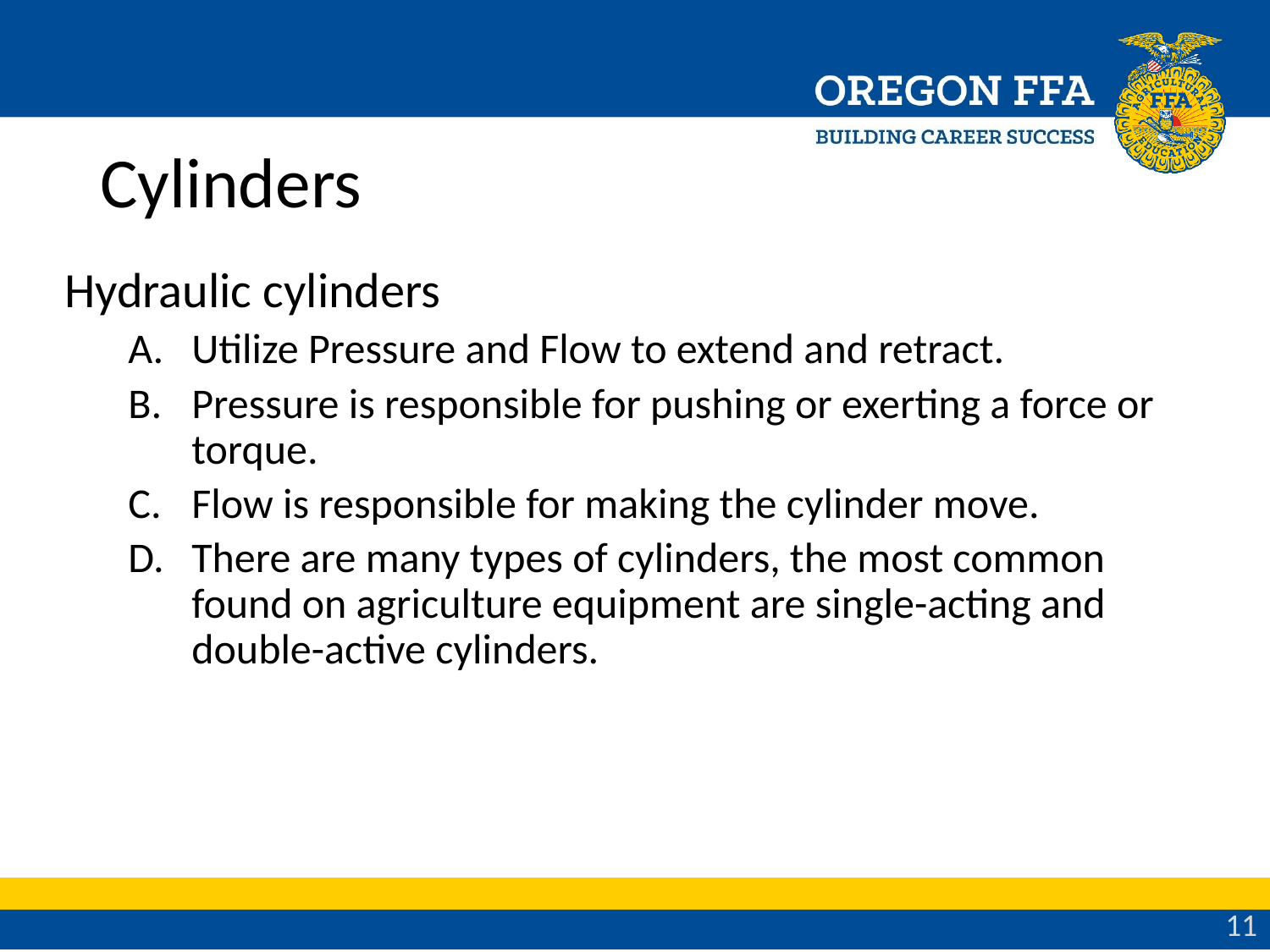

Cylinders
# Hydraulic cylinders
Utilize Pressure and Flow to extend and retract.
Pressure is responsible for pushing or exerting a force or torque.
Flow is responsible for making the cylinder move.
There are many types of cylinders, the most common found on agriculture equipment are single-acting and double-active cylinders.
11